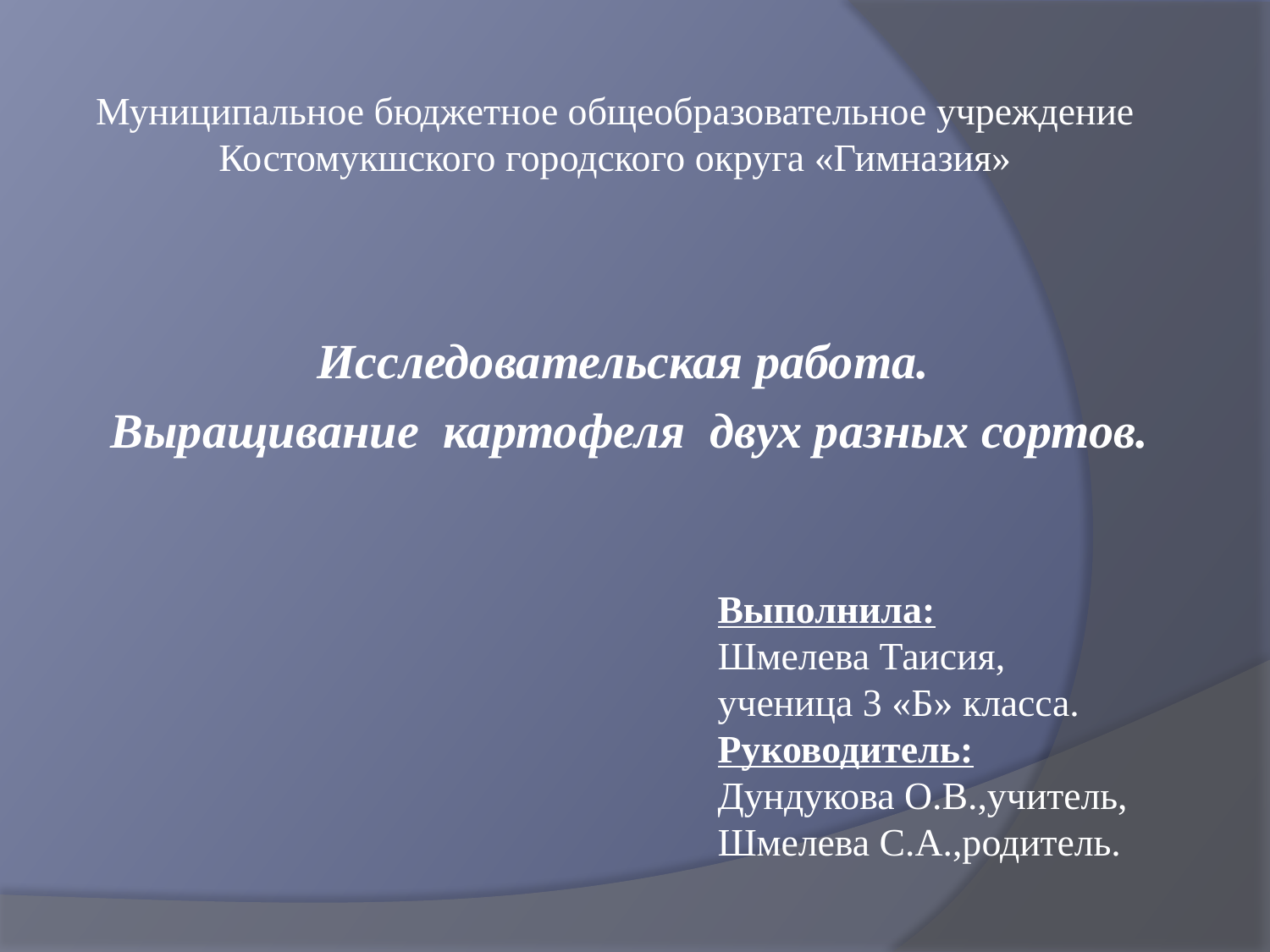

Муниципальное бюджетное общеобразовательное учреждение
Костомукшского городского округа «Гимназия»

Исследовательская работа.
 Выращивание  картофеля  двух разных сортов.
Выполнила:
Шмелева Таисия,
ученица 3 «Б» класса.
Руководитель:
Дундукова О.В.,учитель,
Шмелева С.А.,родитель.